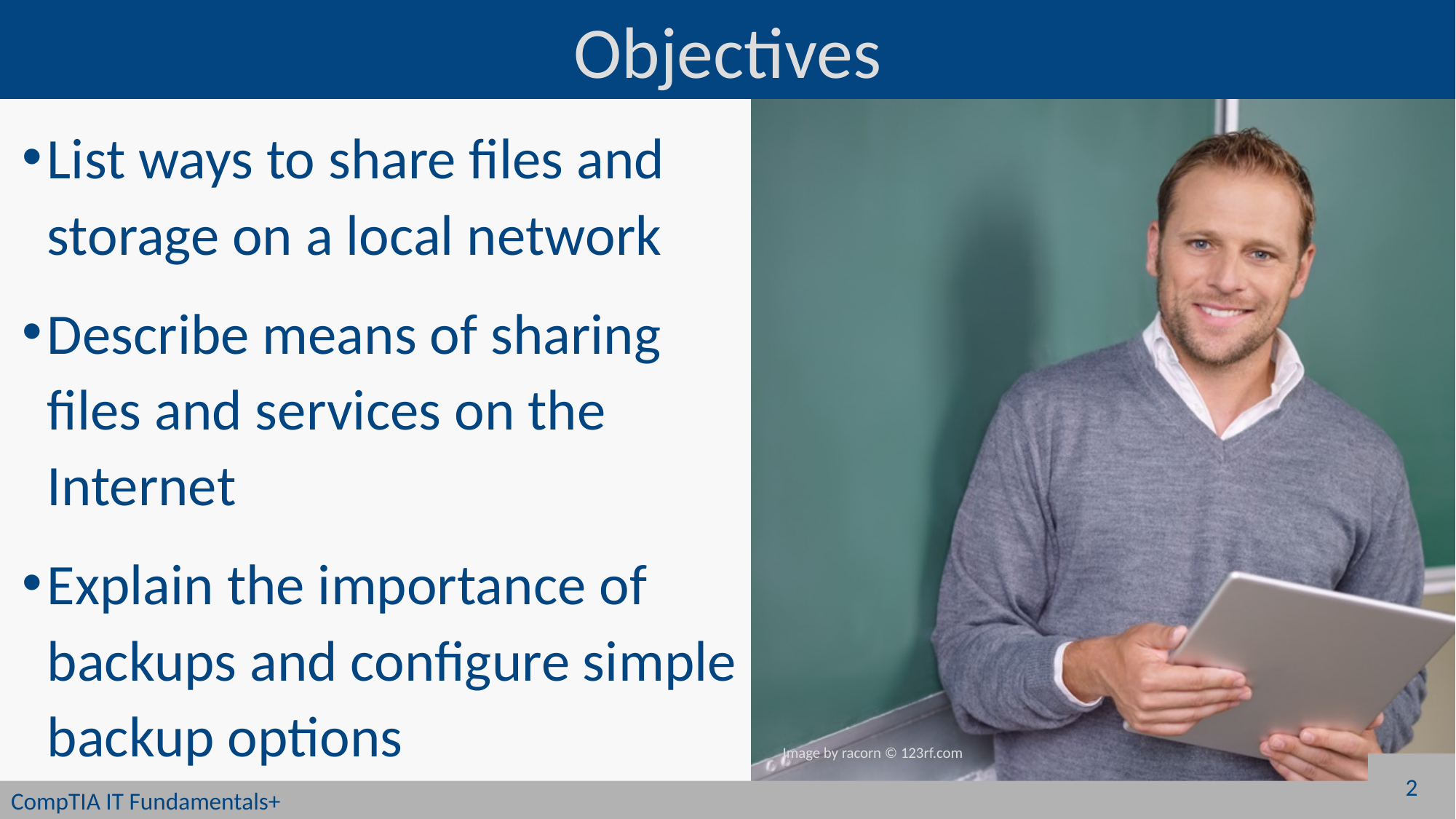

List ways to share files and storage on a local network
Describe means of sharing files and services on the Internet
Explain the importance of backups and configure simple backup options
2
CompTIA IT Fundamentals+